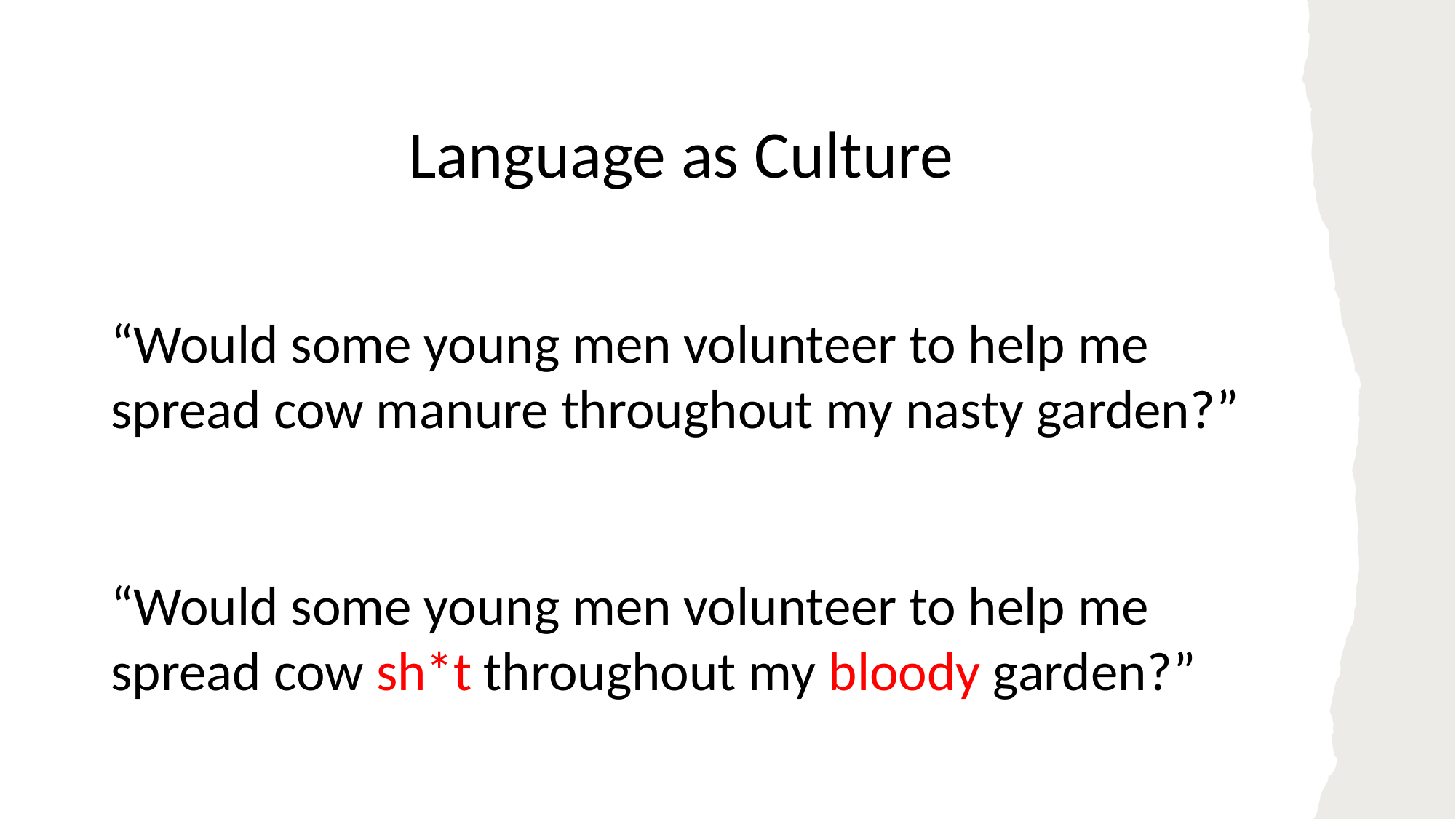

Language as Culture

“Would some young men volunteer to help me spread cow manure throughout my nasty garden?”

“Would some young men volunteer to help me spread cow sh*t throughout my bloody garden?”